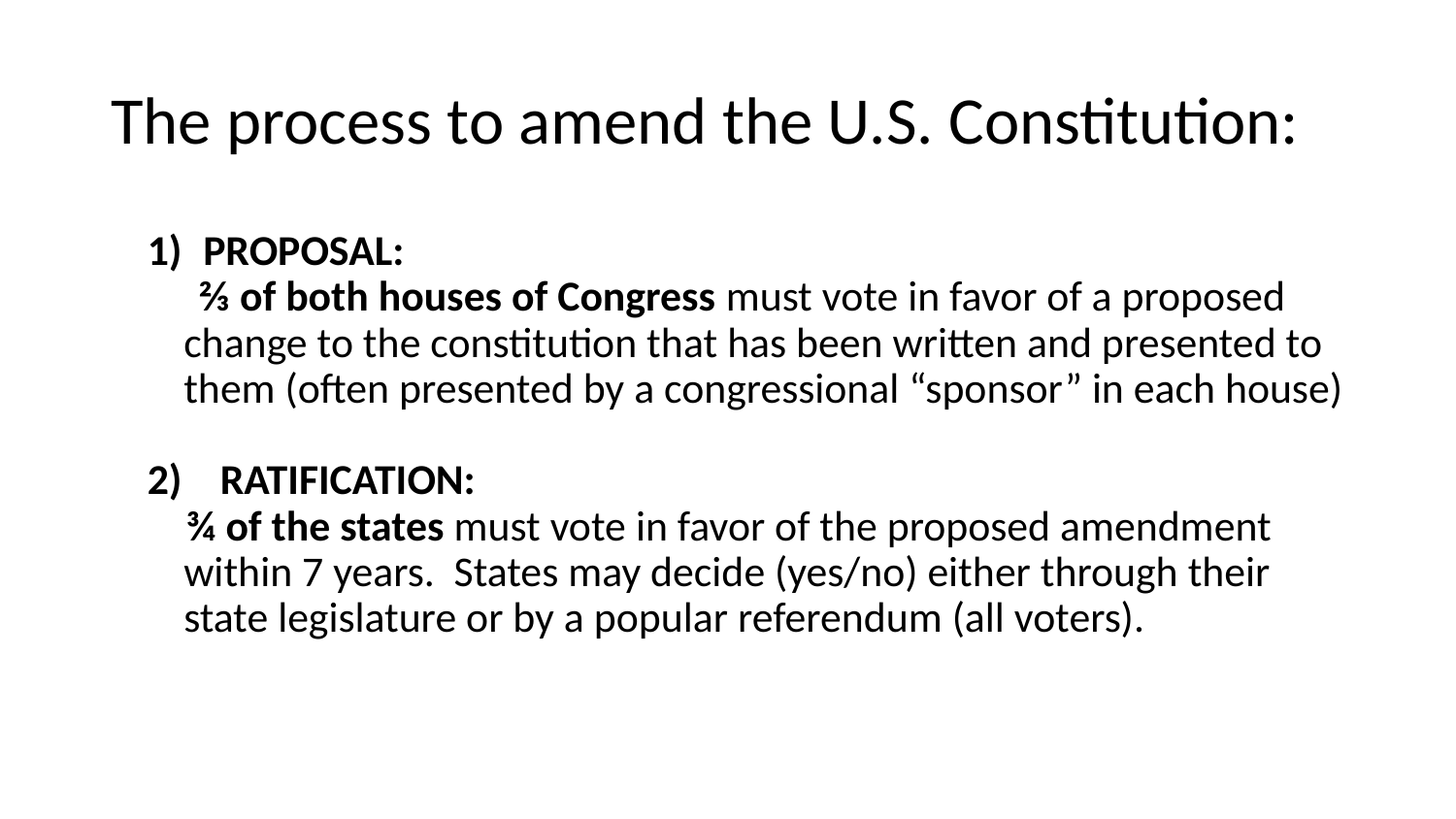

# The process to amend the U.S. Constitution:
  PROPOSAL:
         ⅔ of both houses of Congress must vote in favor of a proposed
change to the constitution that has been written and presented to
them (often presented by a congressional “sponsor” in each house)

RATIFICATION:
    ¾ of the states must vote in favor of the proposed amendment
within 7 years.  States may decide (yes/no) either through their
state legislature or by a popular referendum (all voters).